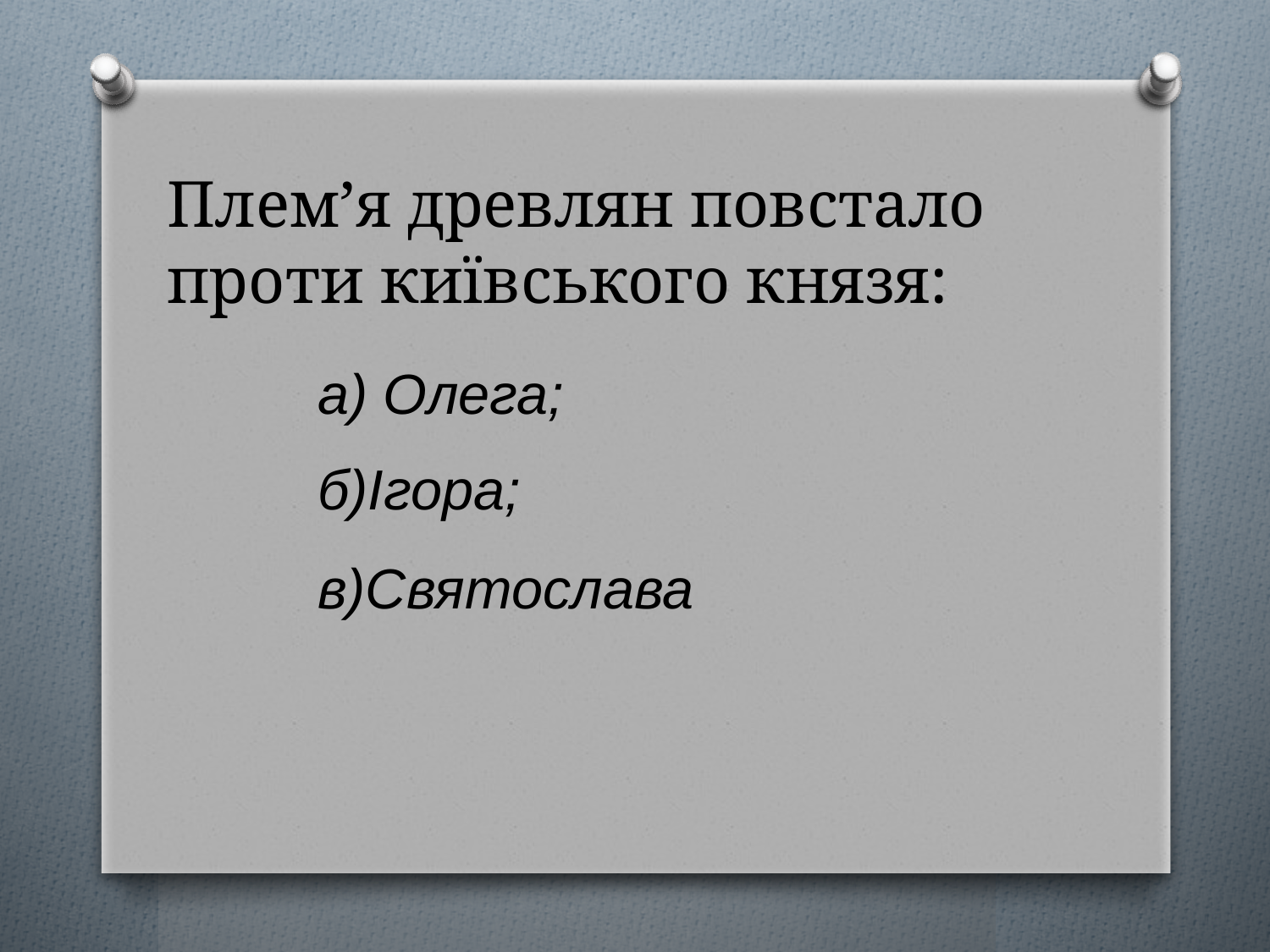

# Плем’я древлян повстало проти київського князя:
а) Олега;

б)Ігора;
в)Святослава